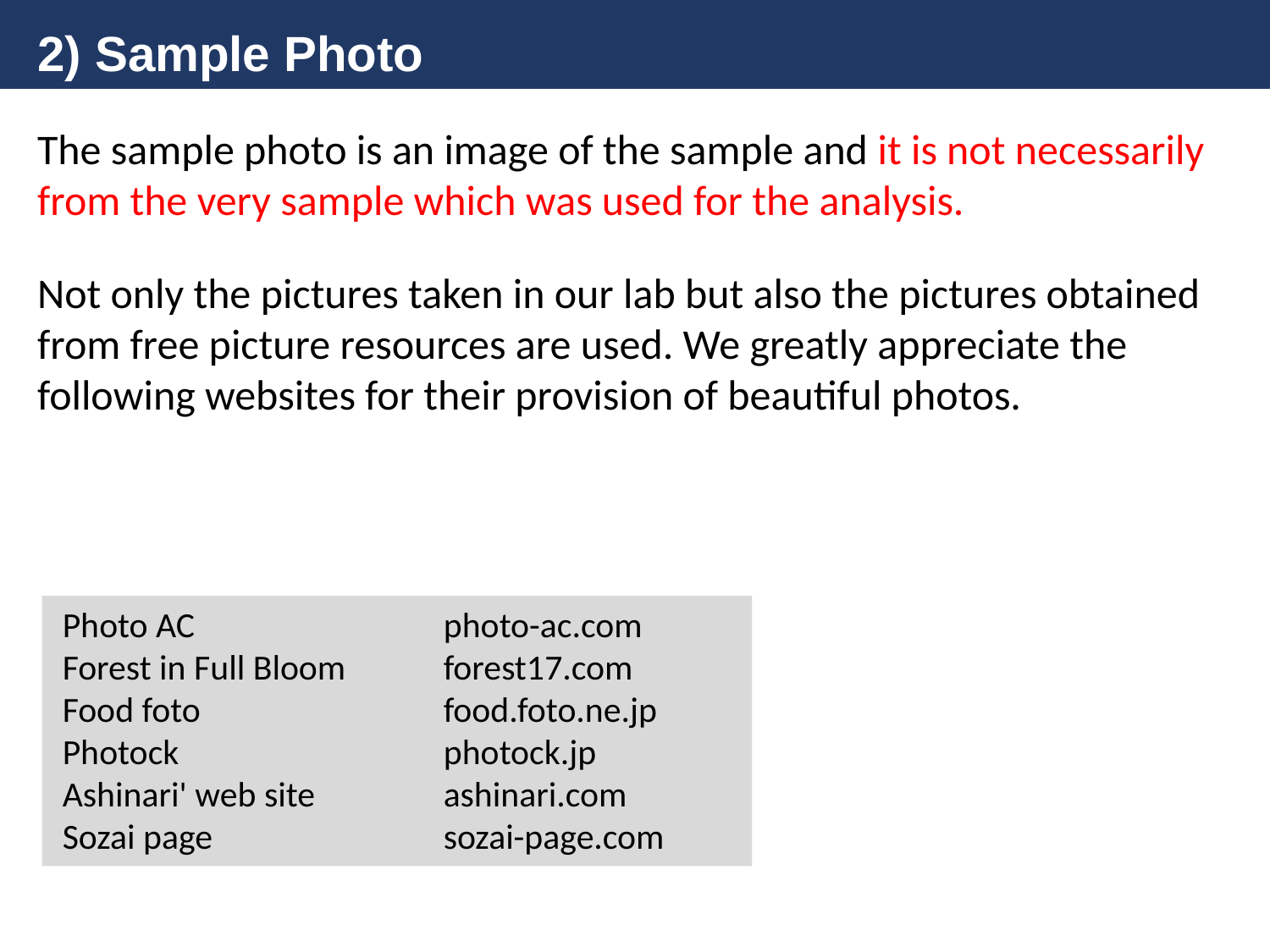

2) Sample Photo
The sample photo is an image of the sample and it is not necessarily from the very sample which was used for the analysis.

Not only the pictures taken in our lab but also the pictures obtained from free picture resources are used. We greatly appreciate the following websites for their provision of beautiful photos.

Photo AC		photo-ac.com
Forest in Full Bloom	forest17.com
Food foto		food.foto.ne.jp
Photock			photock.jp
Ashinari' web site		ashinari.com
Sozai page		sozai-page.com